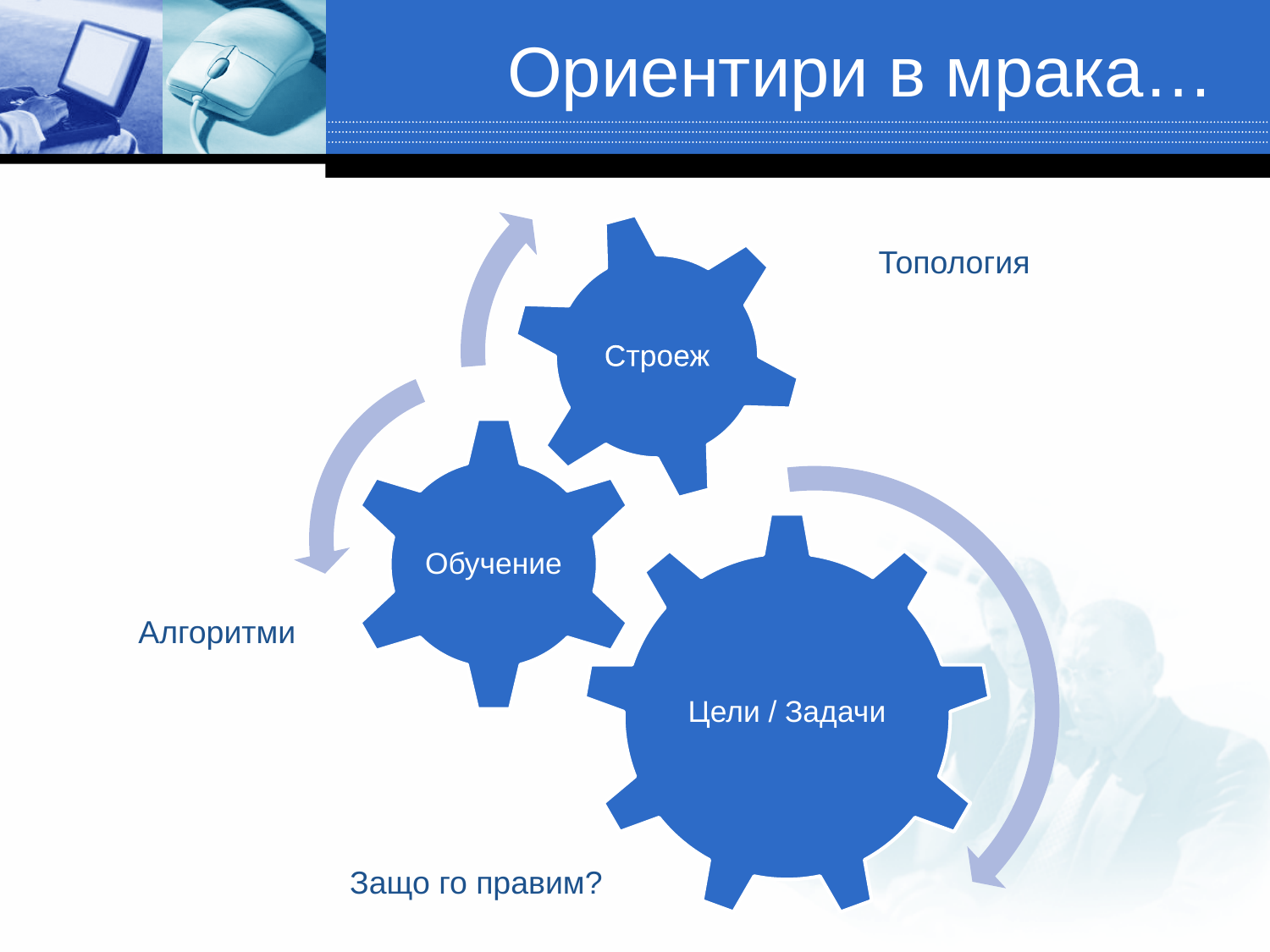

# Ориентири в мрака…
Цели / Задачи
Обучение
Строеж
Топология
Алгоритми
Защо го правим?